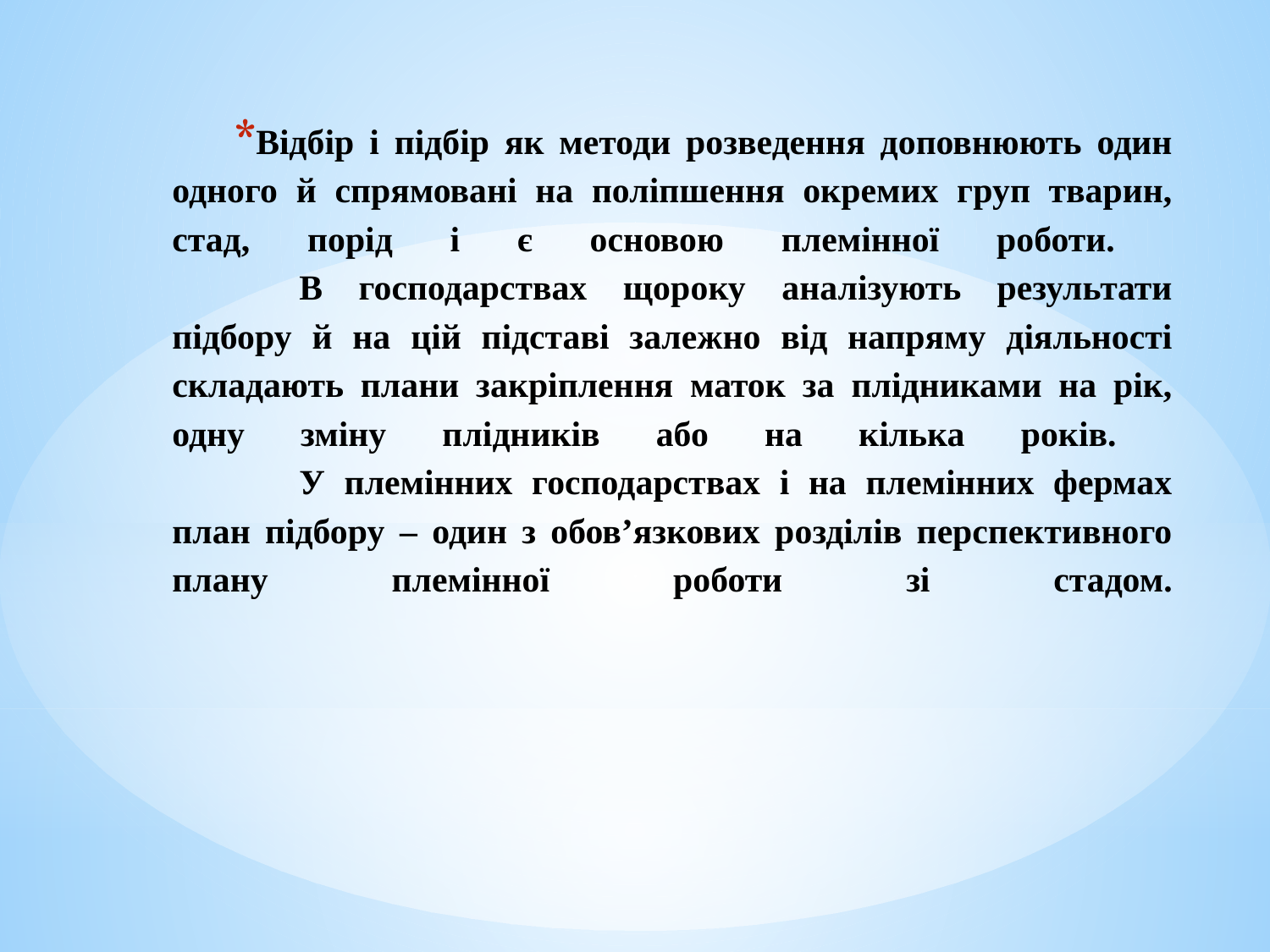

# Відбір і підбір як методи розведення доповнюють один одного й спрямовані на поліпшення окремих груп тварин, стад, порід і є основою племінної роботи. В господарствах щороку аналізують результати підбору й на цій підставі залежно від напряму діяльності складають плани закріплення маток за плідниками на рік, одну зміну плідників або на кілька років. У племінних господарствах і на племінних фермах план підбору – один з обов’язкових розділів перспективного плану племінної роботи зі стадом.